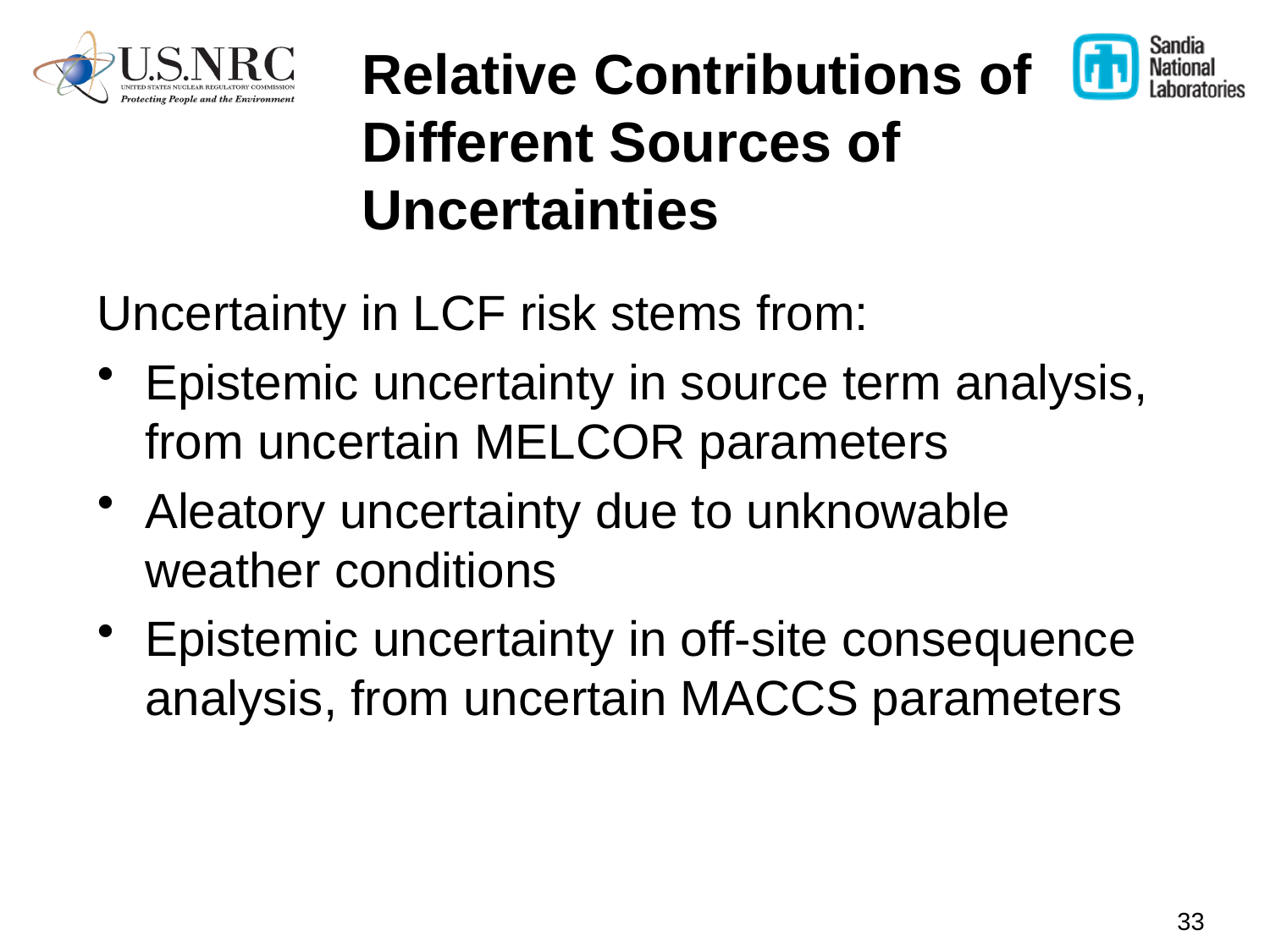

# Relative Contributions of Different Sources of Uncertainties
Uncertainty in LCF risk stems from:
Epistemic uncertainty in source term analysis, from uncertain MELCOR parameters
Aleatory uncertainty due to unknowable weather conditions
Epistemic uncertainty in off-site consequence analysis, from uncertain MACCS parameters
33